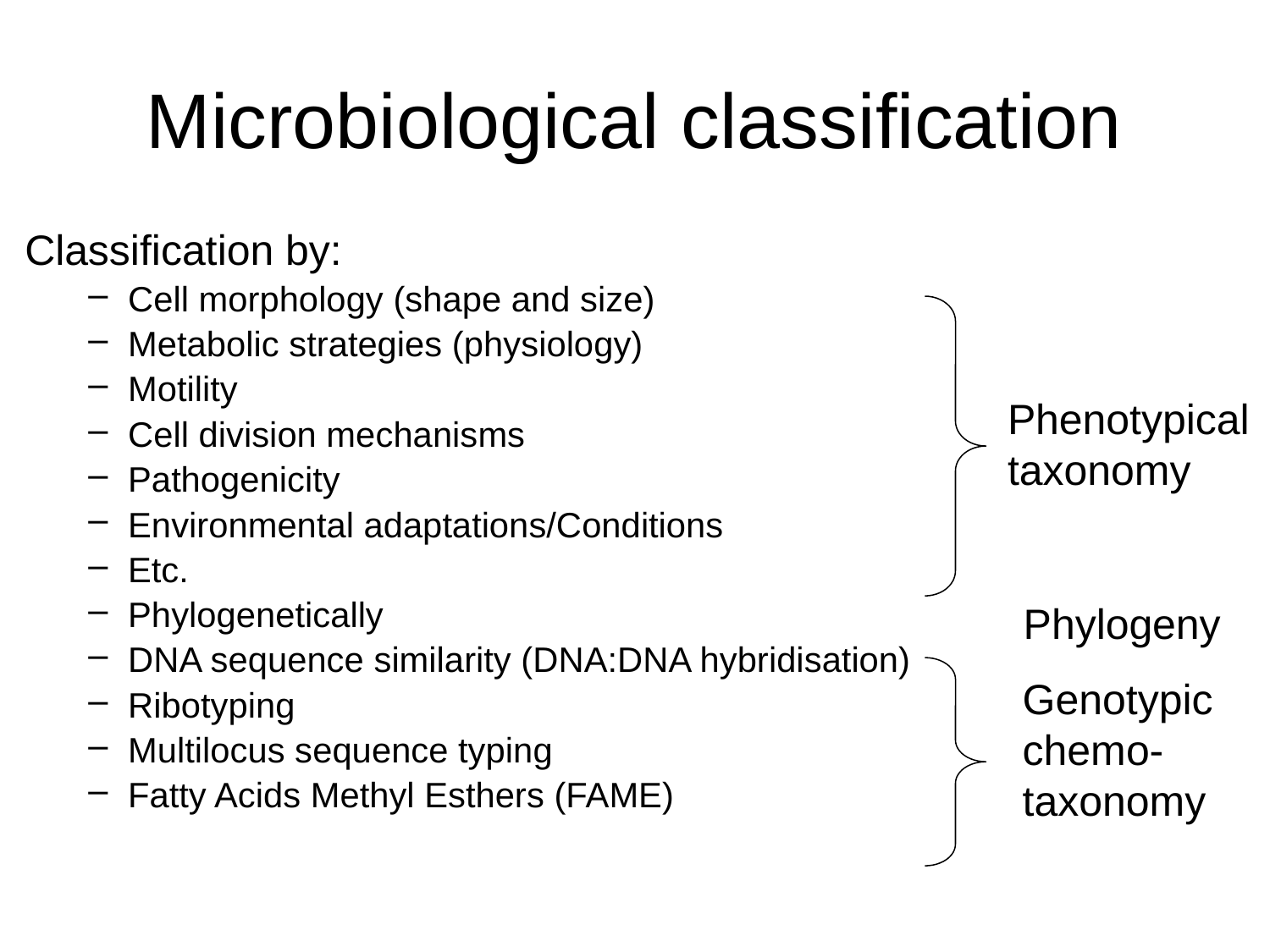

# Microbiological classification
Classification by:
Cell morphology (shape and size)
Metabolic strategies (physiology)
Motility
Cell division mechanisms
Pathogenicity
Environmental adaptations/Conditions
Etc.
Phylogenetically
DNA sequence similarity (DNA:DNA hybridisation)
Ribotyping
Multilocus sequence typing
Fatty Acids Methyl Esthers (FAME)

Phenotypical taxonomy
Phylogeny

Genotypic chemo-taxonomy